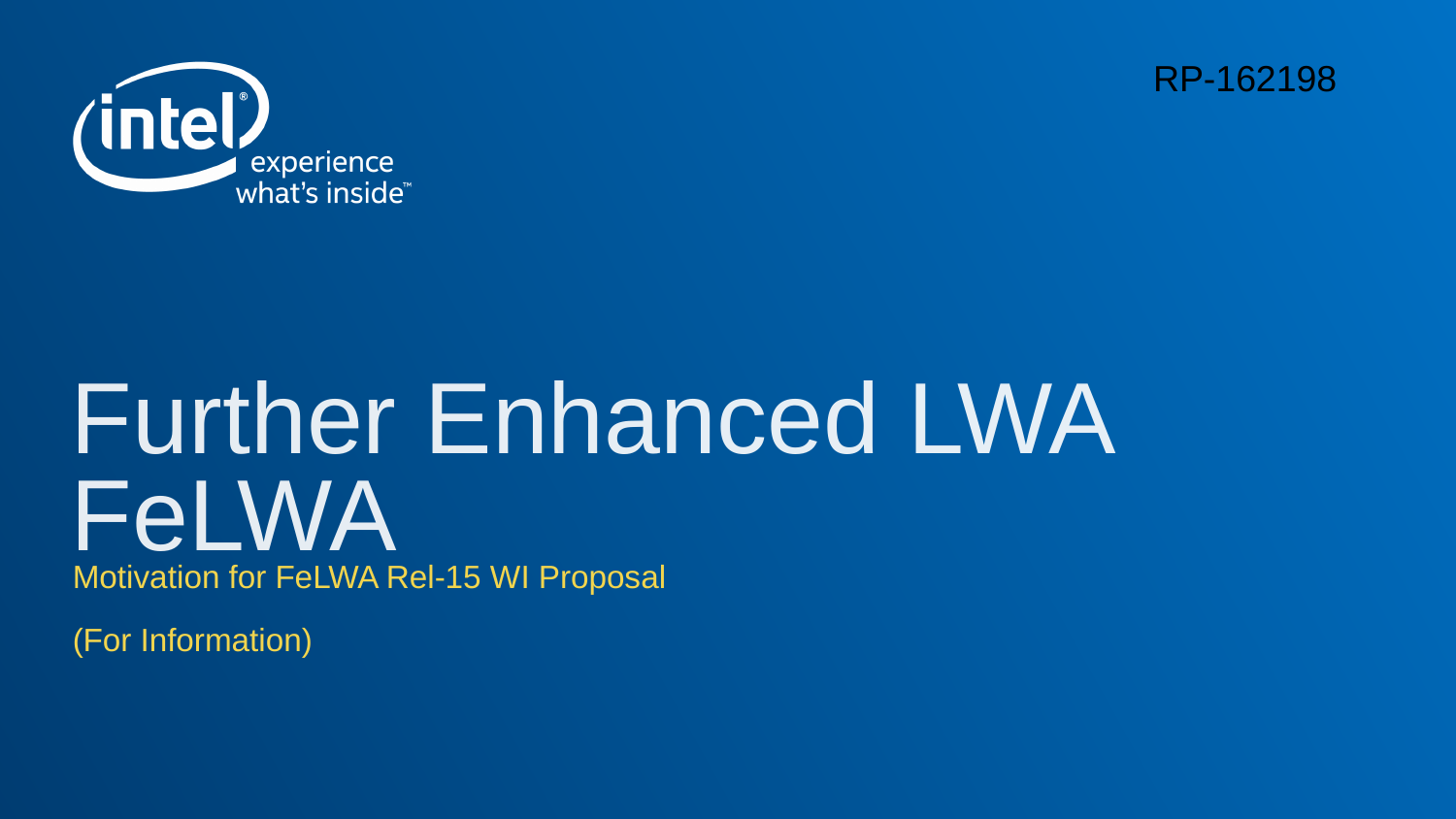

# Further Enhanced LWA FeLWA
Motivation for FeLWA Rel-15 WI Proposal
(For Information)